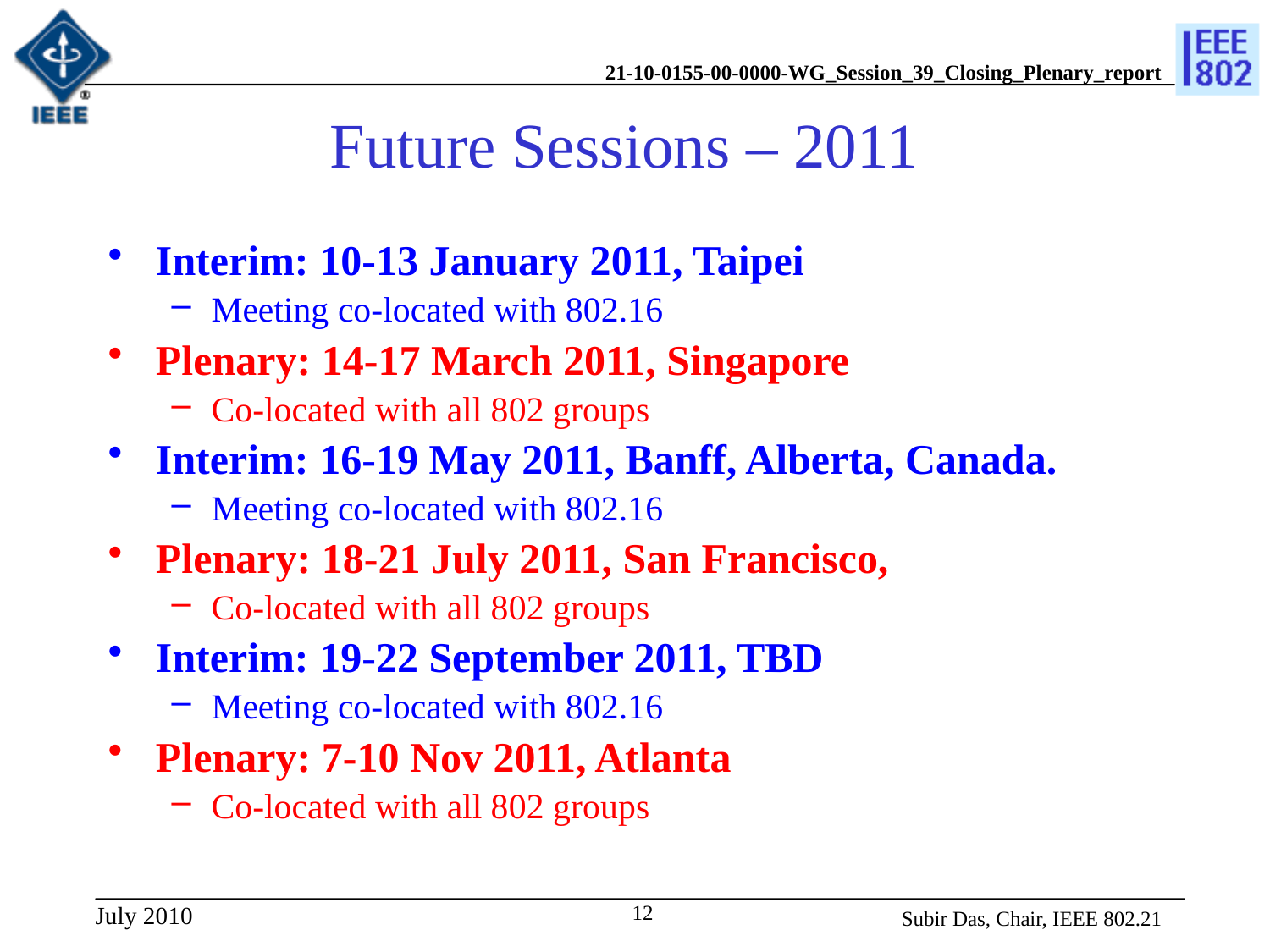

# Future Sessions – 2011
Interim: 10-13 January 2011, Taipei
Meeting co-located with 802.16
Plenary: 14-17 March 2011, Singapore
Co-located with all 802 groups
Interim: 16-19 May 2011, Banff, Alberta, Canada.
Meeting co-located with 802.16
Plenary: 18-21 July 2011, San Francisco,
Co-located with all 802 groups
Interim: 19-22 September 2011, TBD
Meeting co-located with 802.16
Plenary: 7-10 Nov 2011, Atlanta
Co-located with all 802 groups

Subir Das, Chair, IEEE 802.21
 12